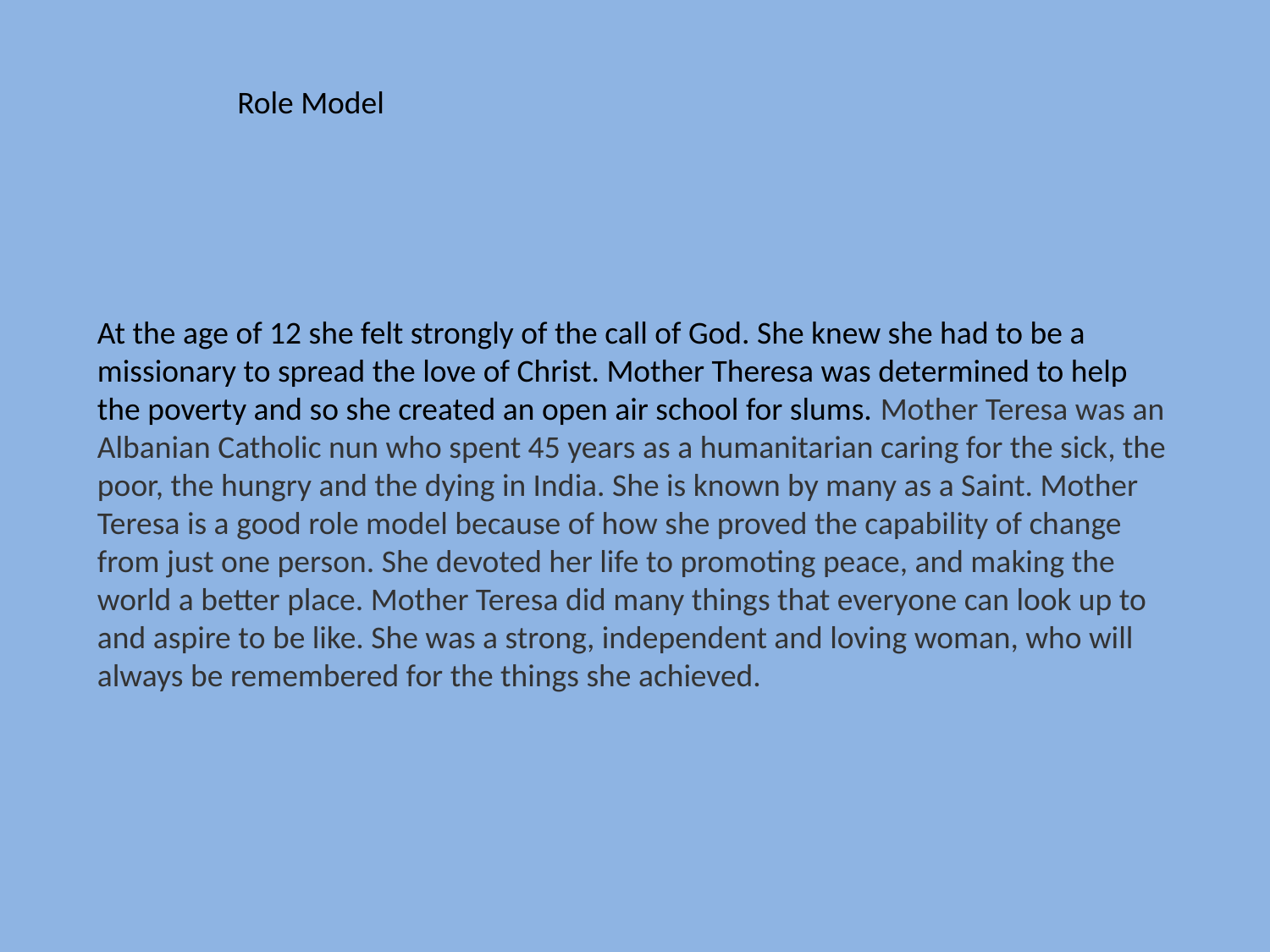

Role Model
At the age of 12 she felt strongly of the call of God. She knew she had to be a missionary to spread the love of Christ. Mother Theresa was determined to help the poverty and so she created an open air school for slums. Mother Teresa was an Albanian Catholic nun who spent 45 years as a humanitarian caring for the sick, the poor, the hungry and the dying in India. She is known by many as a Saint. Mother Teresa is a good role model because of how she proved the capability of change from just one person. She devoted her life to promoting peace, and making the world a better place. Mother Teresa did many things that everyone can look up to and aspire to be like. She was a strong, independent and loving woman, who will always be remembered for the things she achieved.